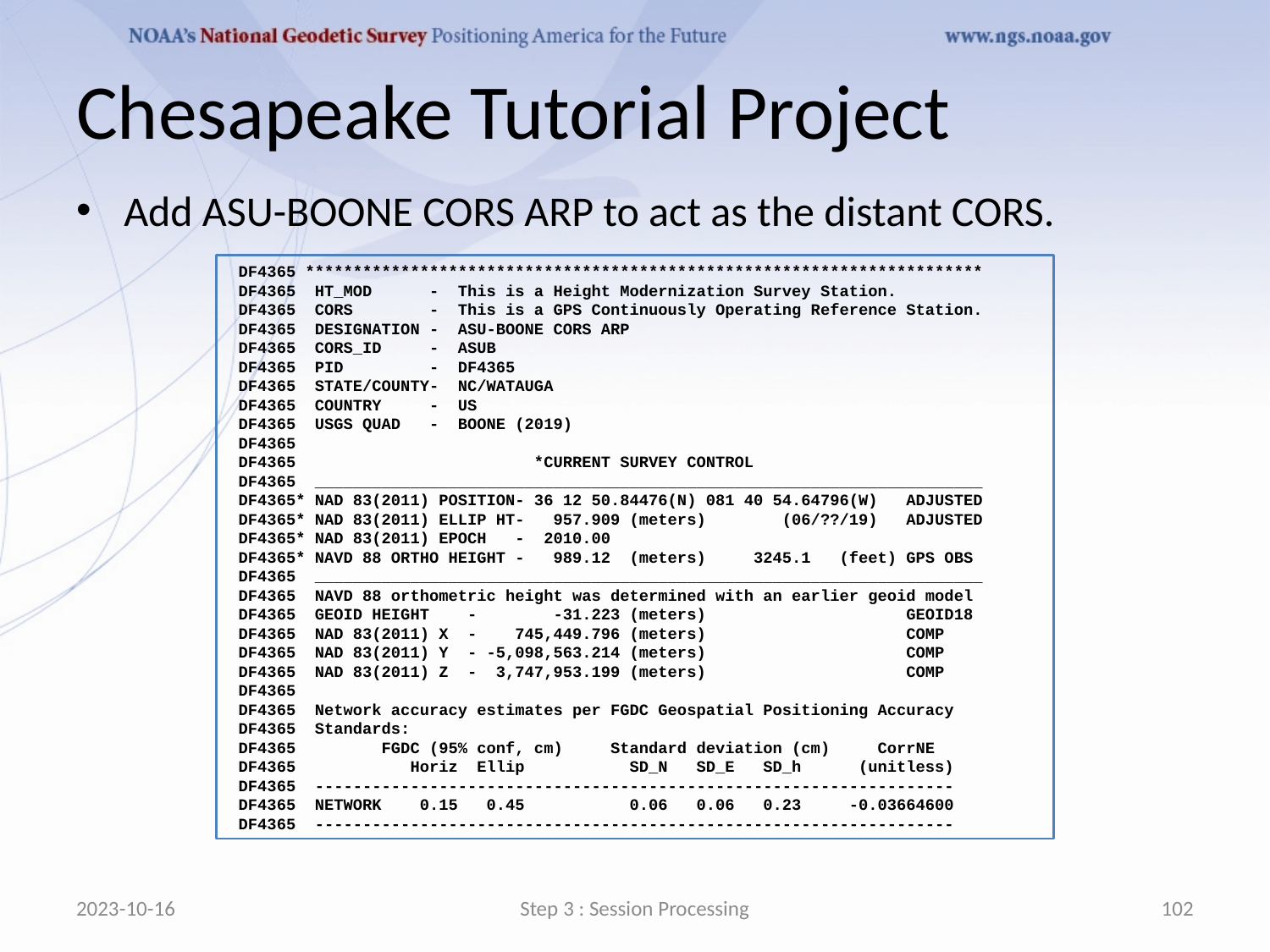

# Chesapeake Tutorial Project
Add ASU-BOONE CORS ARP to act as the distant CORS.
 DF4365 ***********************************************************************
 DF4365  HT_MOD      -  This is a Height Modernization Survey Station.
 DF4365  CORS        -  This is a GPS Continuously Operating Reference Station.
 DF4365  DESIGNATION -  ASU-BOONE CORS ARP
 DF4365  CORS_ID     -  ASUB
 DF4365  PID         -  DF4365
 DF4365  STATE/COUNTY-  NC/WATAUGA
 DF4365  COUNTRY     -  US
 DF4365  USGS QUAD   -  BOONE (2019)
 DF4365
 DF4365                         *CURRENT SURVEY CONTROL
 DF4365  ______________________________________________________________________
 DF4365* NAD 83(2011) POSITION- 36 12 50.84476(N) 081 40 54.64796(W)   ADJUSTED
 DF4365* NAD 83(2011) ELLIP HT-   957.909 (meters)        (06/??/19)   ADJUSTED
 DF4365* NAD 83(2011) EPOCH   -  2010.00
 DF4365* NAVD 88 ORTHO HEIGHT -   989.12  (meters)     3245.1   (feet) GPS OBS
 DF4365  ______________________________________________________________________
 DF4365  NAVD 88 orthometric height was determined with an earlier geoid model
 DF4365  GEOID HEIGHT    -        -31.223 (meters)                     GEOID18
 DF4365  NAD 83(2011) X  -    745,449.796 (meters)                     COMP
 DF4365  NAD 83(2011) Y  - -5,098,563.214 (meters)                     COMP
 DF4365  NAD 83(2011) Z  -  3,747,953.199 (meters)                     COMP
 DF4365
 DF4365  Network accuracy estimates per FGDC Geospatial Positioning Accuracy
 DF4365  Standards:
 DF4365         FGDC (95% conf, cm)     Standard deviation (cm)     CorrNE
 DF4365            Horiz  Ellip           SD_N   SD_E   SD_h      (unitless)
 DF4365  -------------------------------------------------------------------
 DF4365  NETWORK    0.15   0.45           0.06   0.06   0.23     -0.03664600
 DF4365  -------------------------------------------------------------------
2023-10-16
Step 3 : Session Processing
102